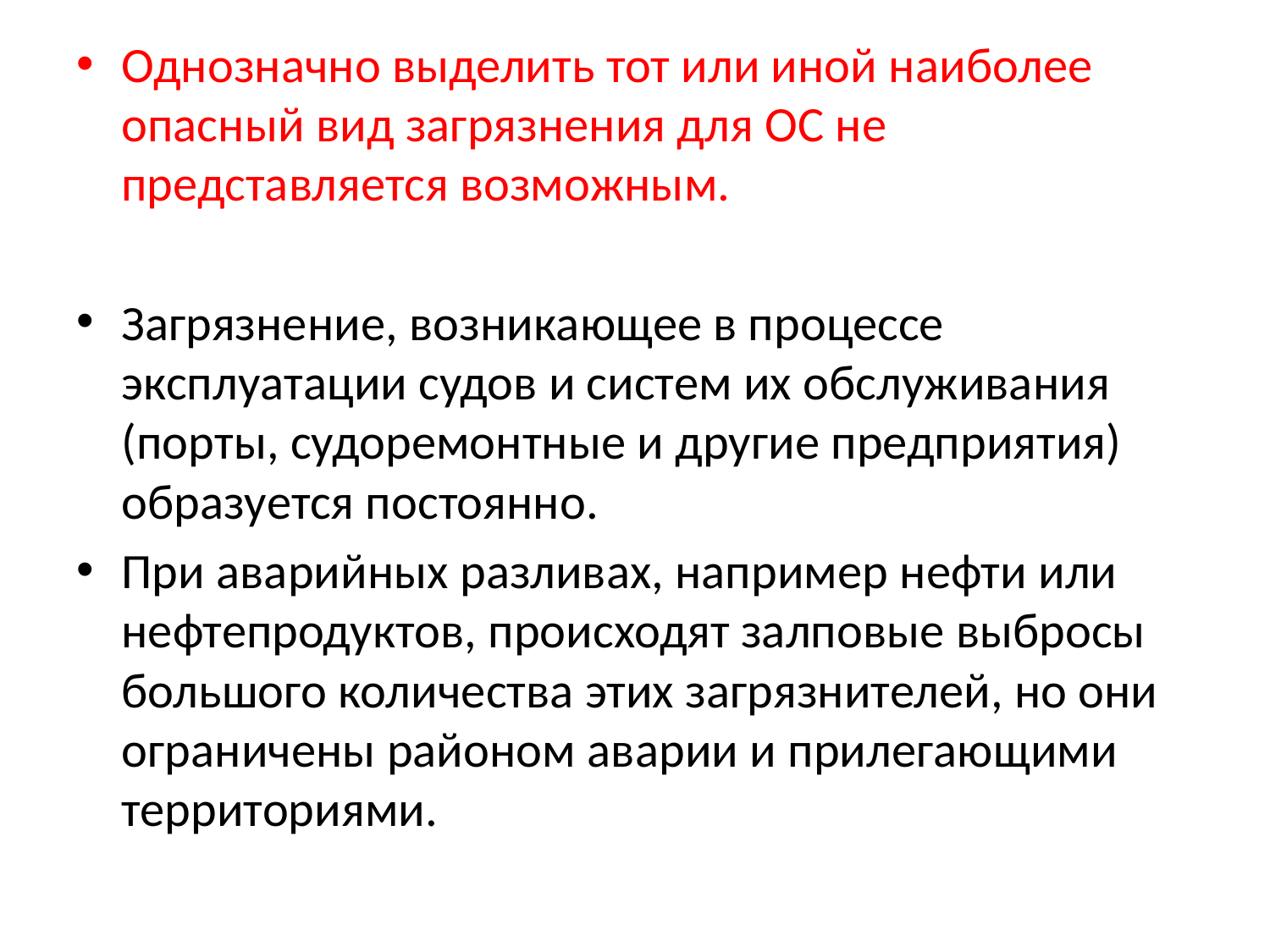

Однозначно выделить тот или иной наиболее опасный вид загрязнения для ОС не представляется возможным.

Загрязнение, возникающее в процессе эксплуатации судов и систем их обслуживания (порты, судоремонтные и другие предприятия) образуется постоянно.
При аварийных разливах, например нефти или нефтепродуктов, происходят залповые выбросы большого количества этих загрязнителей, но они ограничены районом аварии и прилегающими территориями.